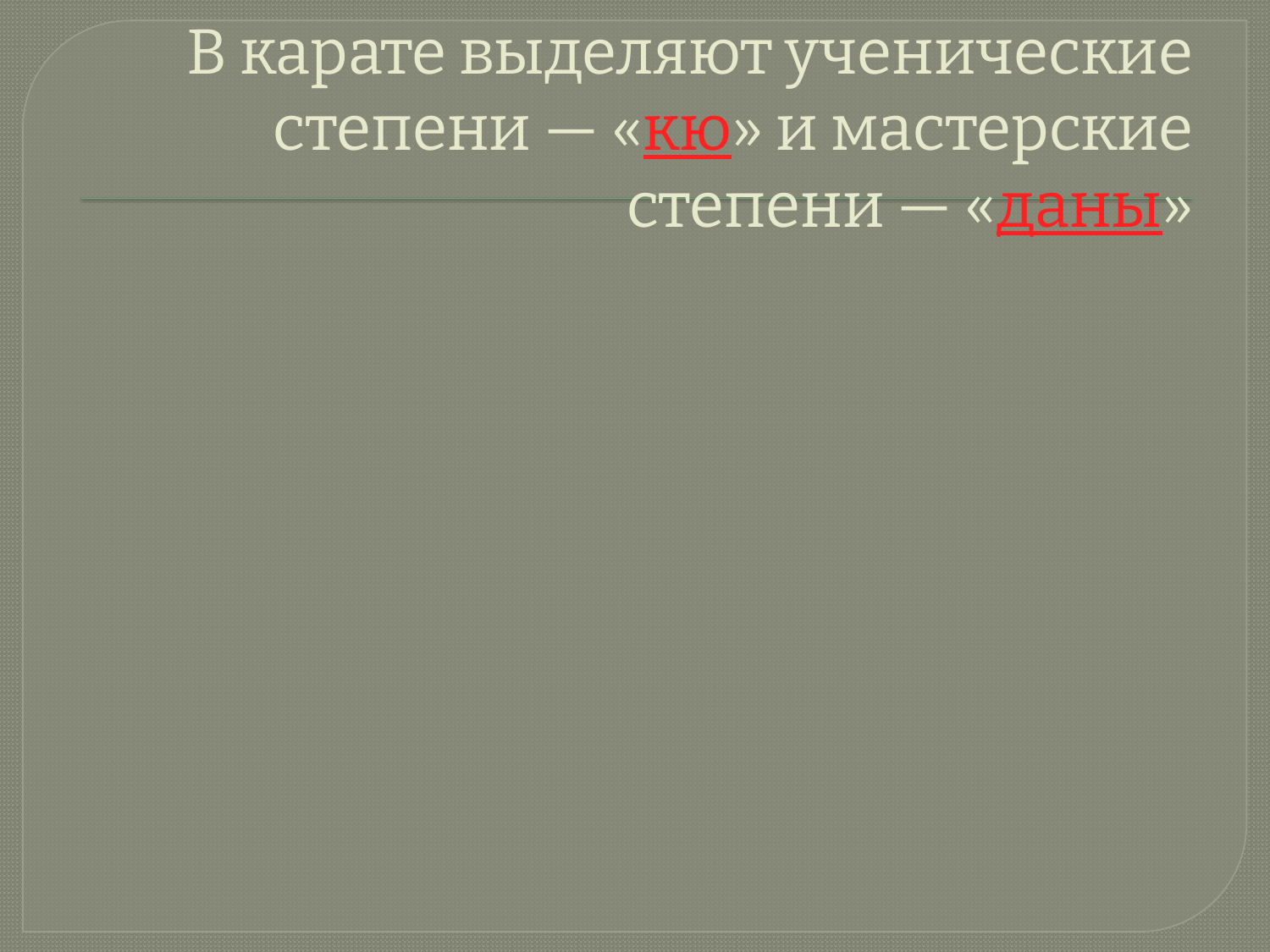

# В карате выделяют ученические степени — «кю» и мастерские степени — «даны»